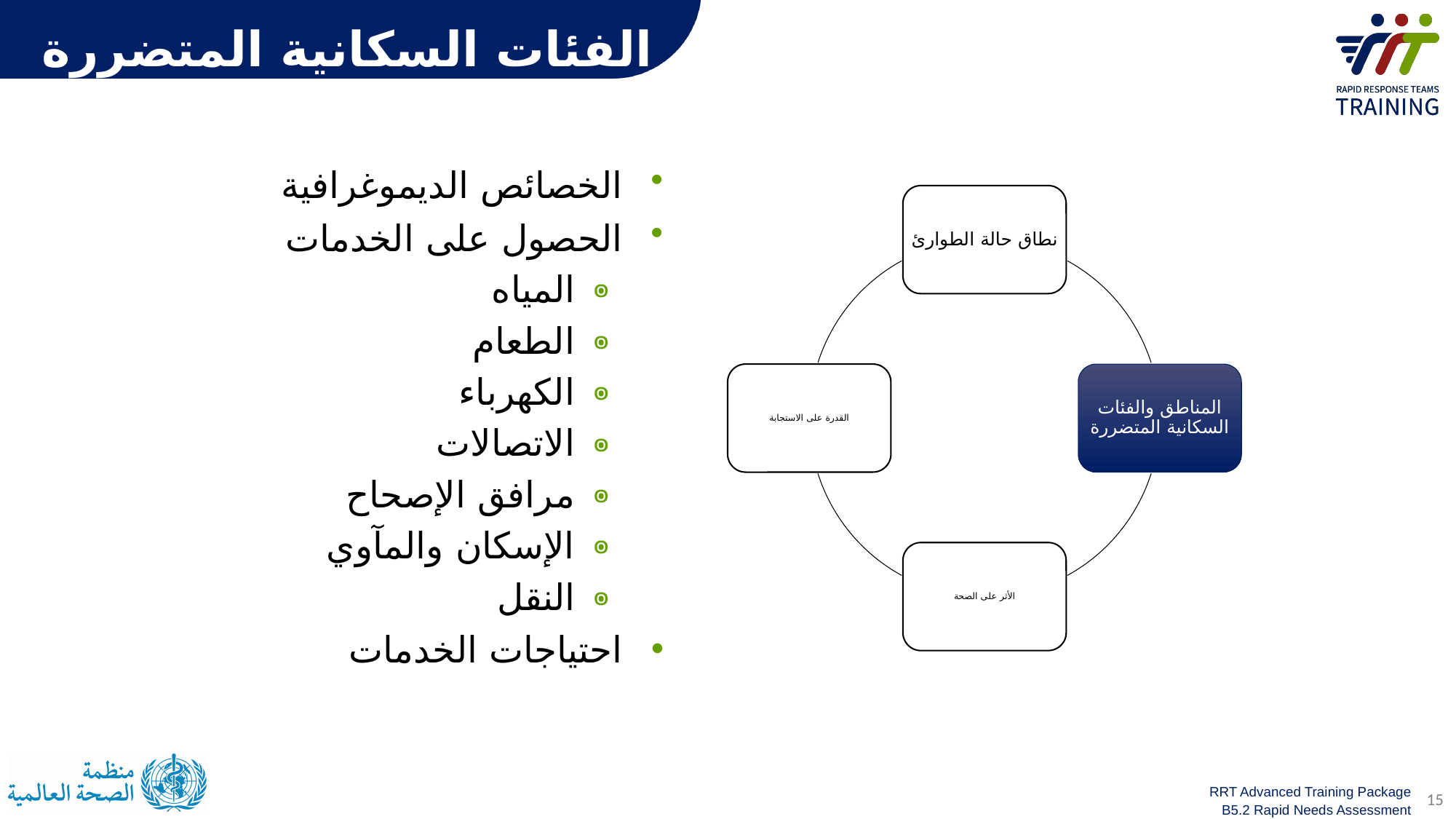

الفئات السكانية المتضررة
الخصائص الديموغرافية
الحصول على الخدمات
المياه
الطعام
الكهرباء
الاتصالات
مرافق الإصحاح
الإسكان والمآوي
النقل
احتياجات الخدمات

نطاق حالة الطوارئ

القدرة على الاستجابة

المناطق والفئات السكانية المتضررة

الأثر على الصحة